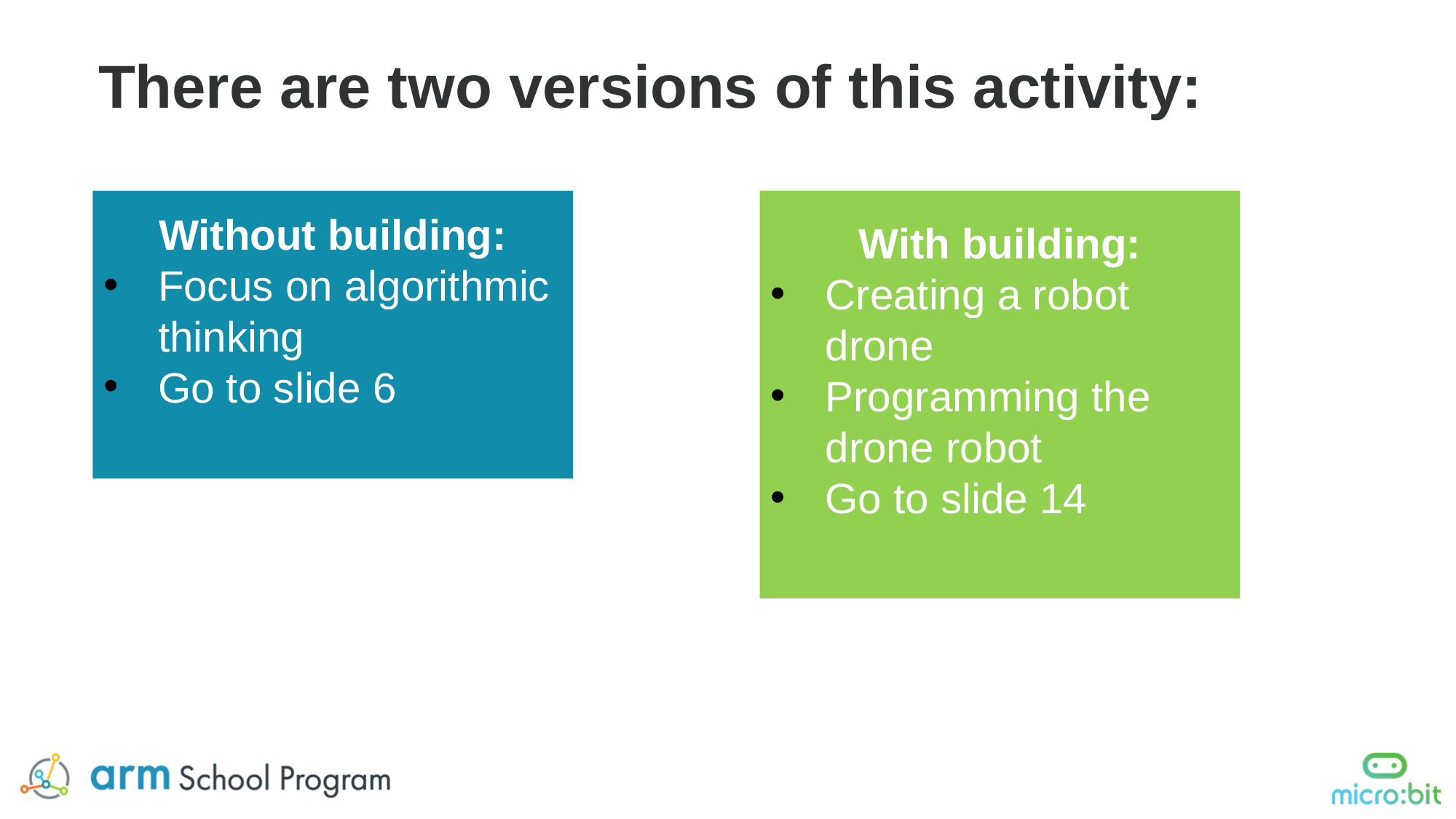

# There are two versions of this activity:
Without building:
Focus on algorithmic thinking
Go to slide 6

With building:
Creating a robot drone
Programming the drone robot
Go to slide 14